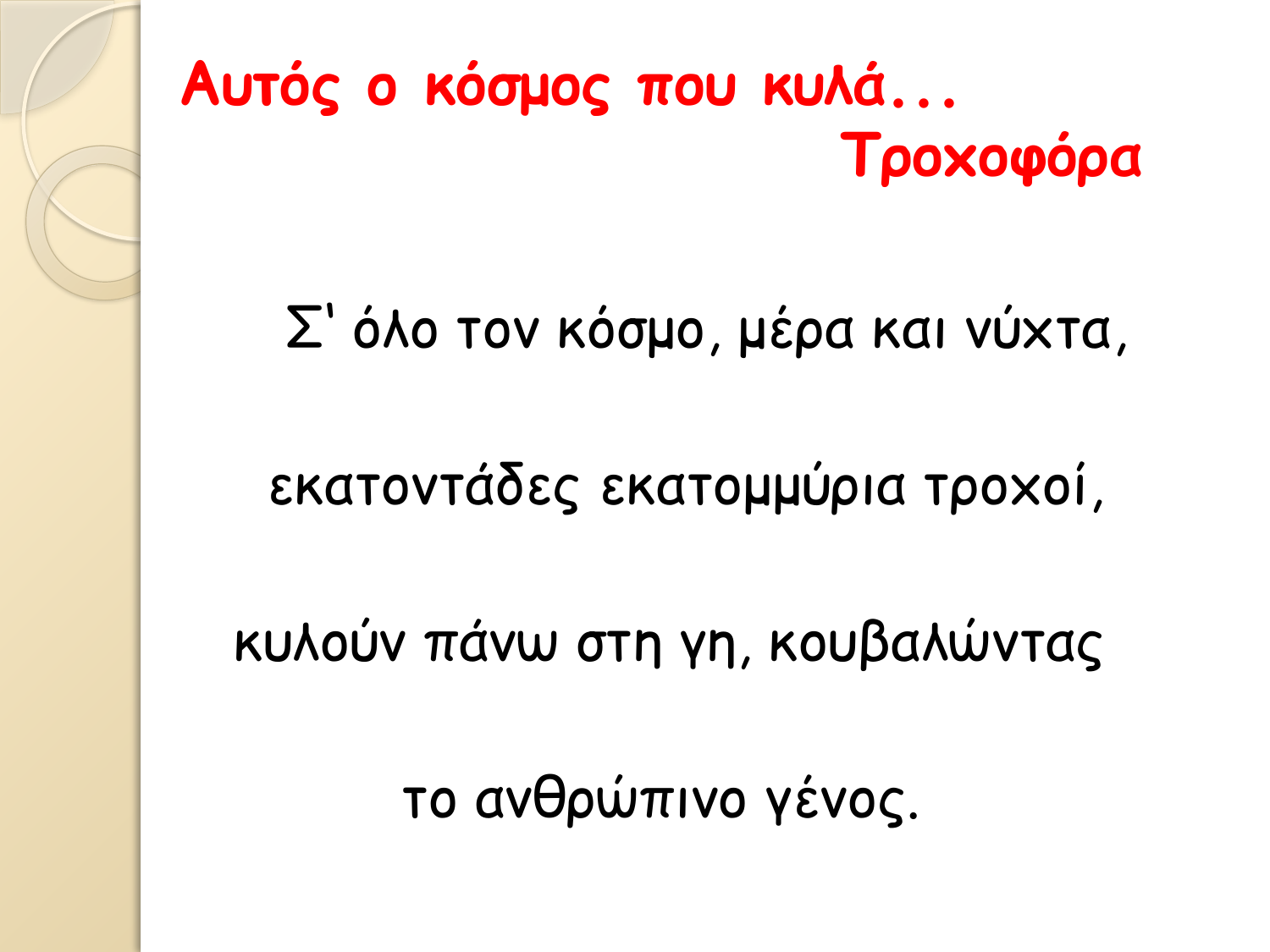

# Αυτός ο κόσμος που κυλά...                 Τροχοφόρα

     Σ‘ όλο τον κόσμο, μέρα και νύχτα,

    εκατοντάδες εκατομμύρια τροχοί,

  κυλούν πάνω στη γη, κουβαλώντας

            το ανθρώπινο γένος.